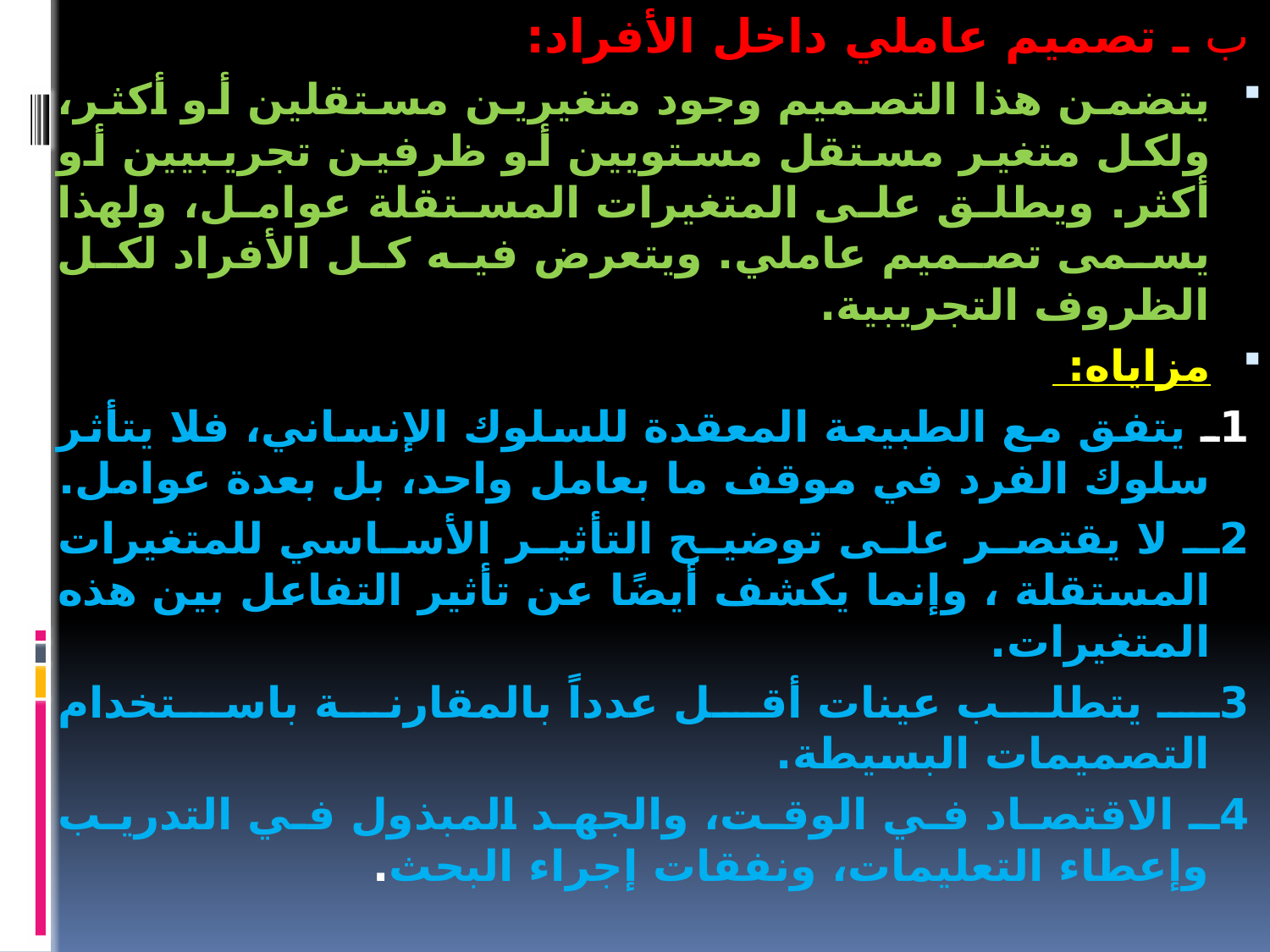

ب ـ تصميم عاملي داخل الأفراد:
يتضمن هذا التصميم وجود متغيرين مستقلين أو أكثر، ولكل متغير مستقل مستويين أو ظرفين تجريبيين أو أكثر. ويطلق على المتغيرات المستقلة عوامل، ولهذا يسمى تصميم عاملي. ويتعرض فيه كل الأفراد لكل الظروف التجريبية.
مزاياه:
1ـ يتفق مع الطبيعة المعقدة للسلوك الإنساني، فلا يتأثر سلوك الفرد في موقف ما بعامل واحد، بل بعدة عوامل.
2ـ لا يقتصر على توضيح التأثير الأساسي للمتغيرات المستقلة ، وإنما يكشف أيضًا عن تأثير التفاعل بين هذه المتغيرات.
3ـ يتطلب عينات أقل عدداً بالمقارنة باستخدام التصميمات البسيطة.
4ـ الاقتصاد في الوقت، والجهد المبذول في التدريب وإعطاء التعليمات، ونفقات إجراء البحث.